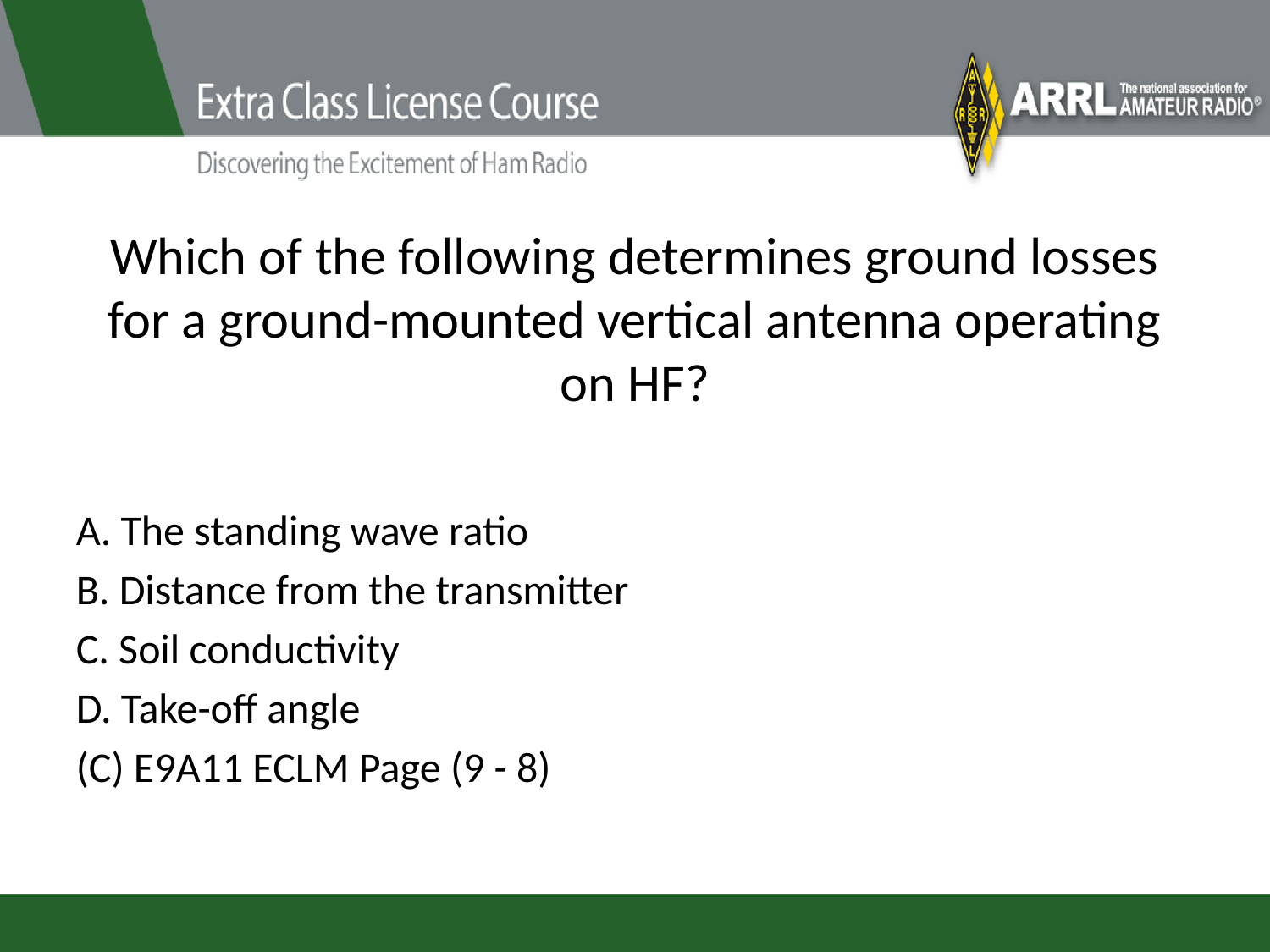

# Which of the following determines ground losses for a ground-mounted vertical antenna operating on HF?
A. The standing wave ratio
B. Distance from the transmitter
C. Soil conductivity
D. Take-off angle
(C) E9A11 ECLM Page (9 - 8)